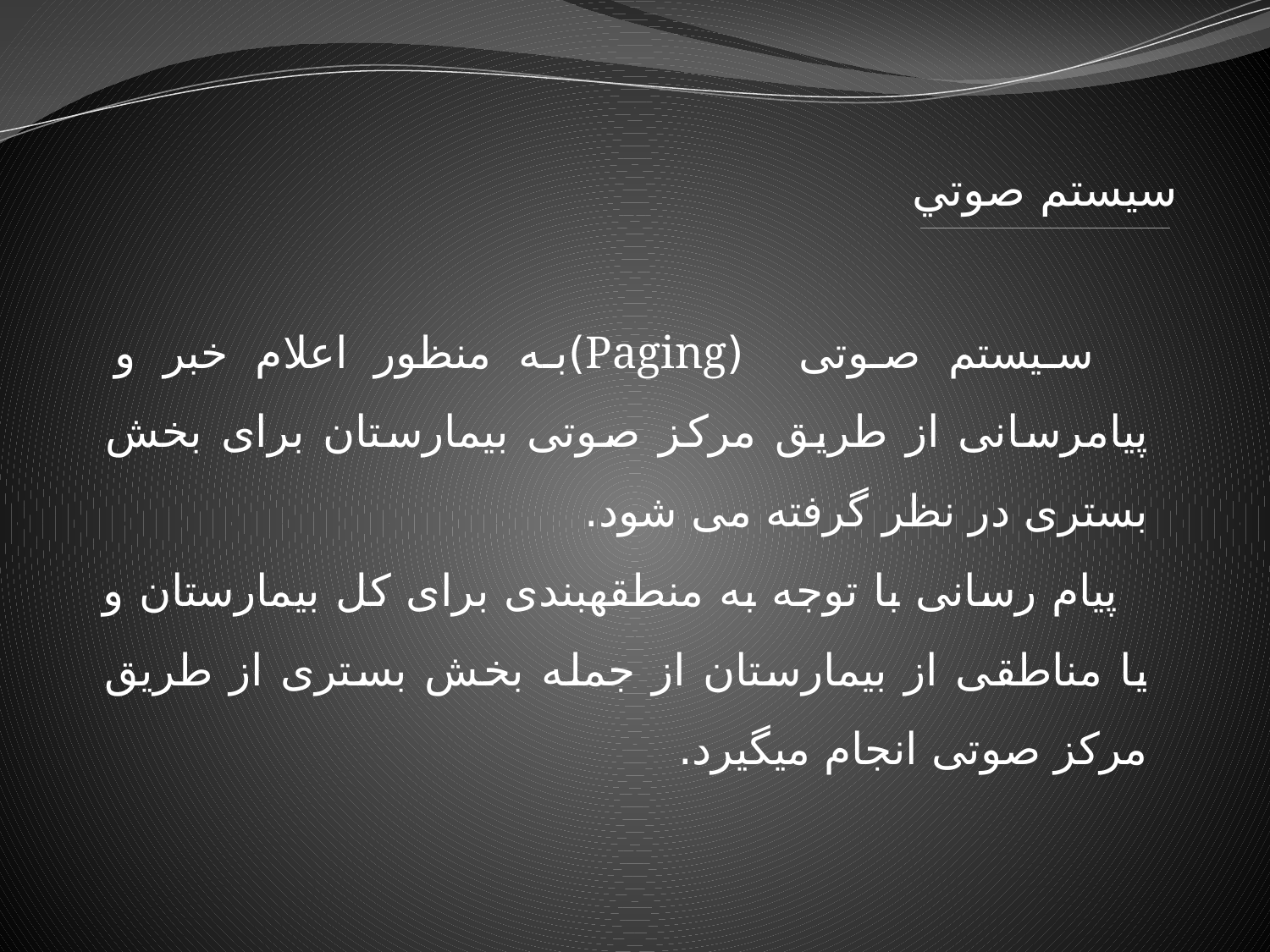

سيستم صوتي
  سیستم صوتی  (Paging)به منظور اعلام خبر و پیام‏رسانی از طریق مرکز صوتی بیمارستان برای بخش بستری در نظر گرفته می شود.
  پیام رسانی با توجه به منطقه‏بندی برای کل بیمارستان و یا مناطقی از بیمارستان از جمله بخش بستری از طریق مرکز صوتی انجام می‏گیرد.